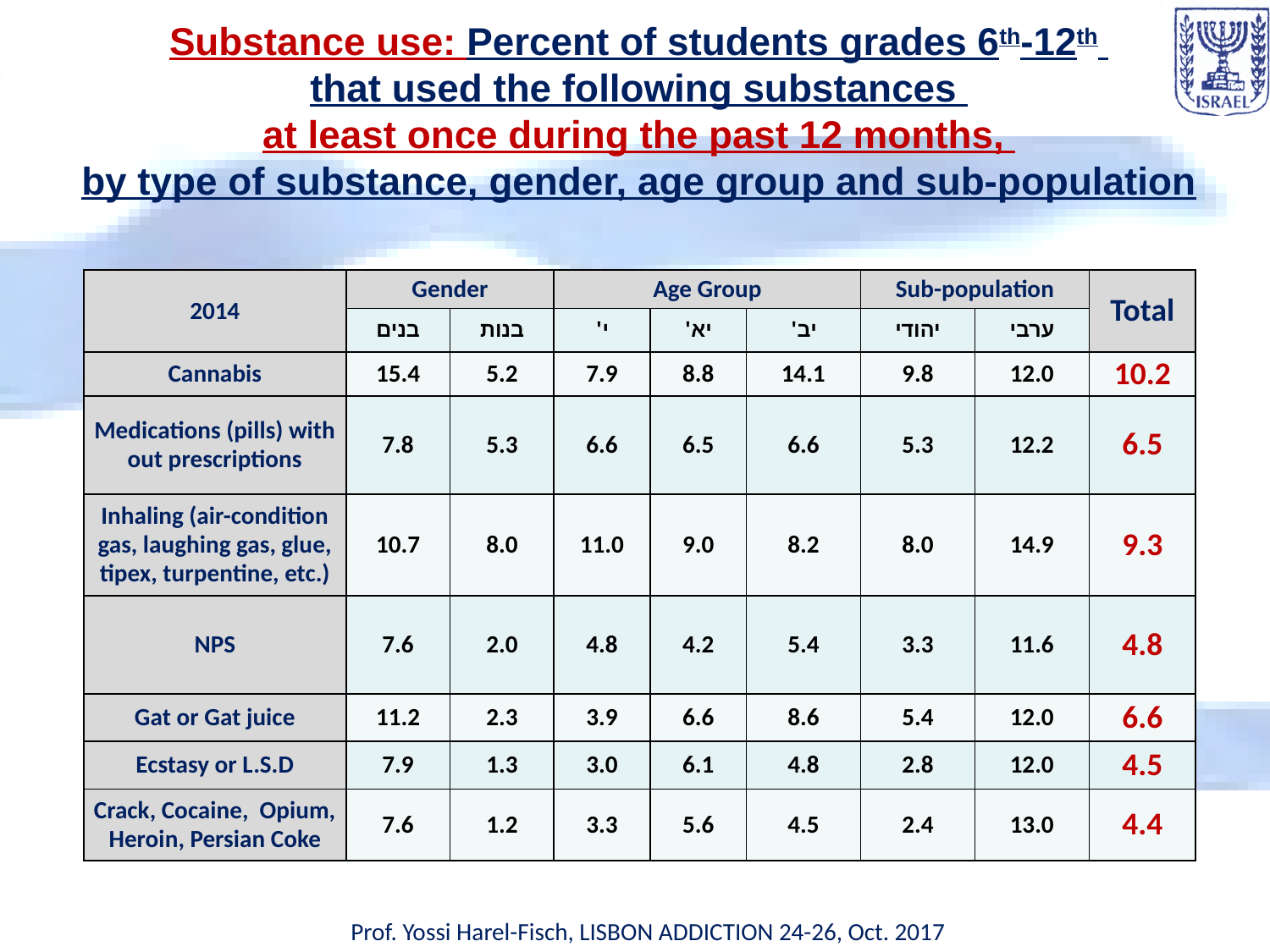

Substance use: Percent of students grades 6th-12th
that used the following substances
at least once during the past 12 months,
by type of substance, gender, age group and sub-population

| 2014 | Gender |  | Age Group |  |  | Sub-population |  | Total |
| --- | --- | --- | --- | --- | --- | --- | --- | --- |
|  | בנים | בנות | י' | יא' | יב' | יהודי | ערבי |  |
| Cannabis | 15.4 | 5.2 | 7.9 | 8.8 | 14.1 | 9.8 | 12.0 | 10.2 |
| Medications (pills) with out prescriptions | 7.8 | 5.3 | 6.6 | 6.5 | 6.6 | 5.3 | 12.2 | 6.5 |
| Inhaling (air-condition gas, laughing gas, glue, tipex, turpentine, etc.) | 10.7 | 8.0 | 11.0 | 9.0 | 8.2 | 8.0 | 14.9 | 9.3 |
| NPS | 7.6 | 2.0 | 4.8 | 4.2 | 5.4 | 3.3 | 11.6 | 4.8 |
| Gat or Gat juice | 11.2 | 2.3 | 3.9 | 6.6 | 8.6 | 5.4 | 12.0 | 6.6 |
| Ecstasy or L.S.D | 7.9 | 1.3 | 3.0 | 6.1 | 4.8 | 2.8 | 12.0 | 4.5 |
| Crack, Cocaine, Opium, Heroin, Persian Coke | 7.6 | 1.2 | 3.3 | 5.6 | 4.5 | 2.4 | 13.0 | 4.4 |

Prof. Yossi Harel-Fisch, LISBON ADDICTION 24-26, Oct. 2017